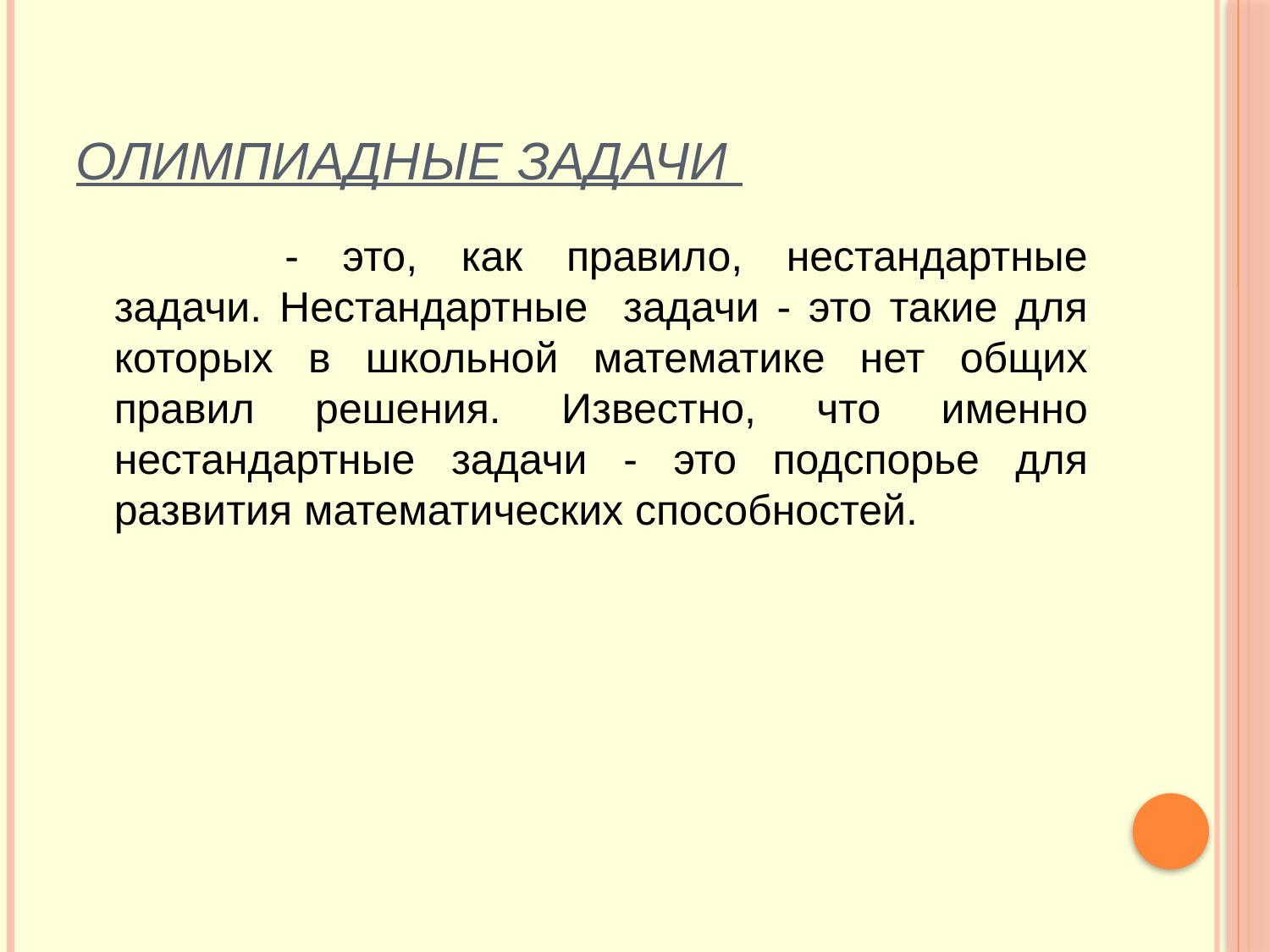

# Олимпиадные задачи
		 - это, как правило, нестандартные задачи. Нестандартные  задачи - это такие для которых в школьной математике нет общих правил решения. Известно, что именно нестандартные задачи - это подспорье для развития математических способностей.